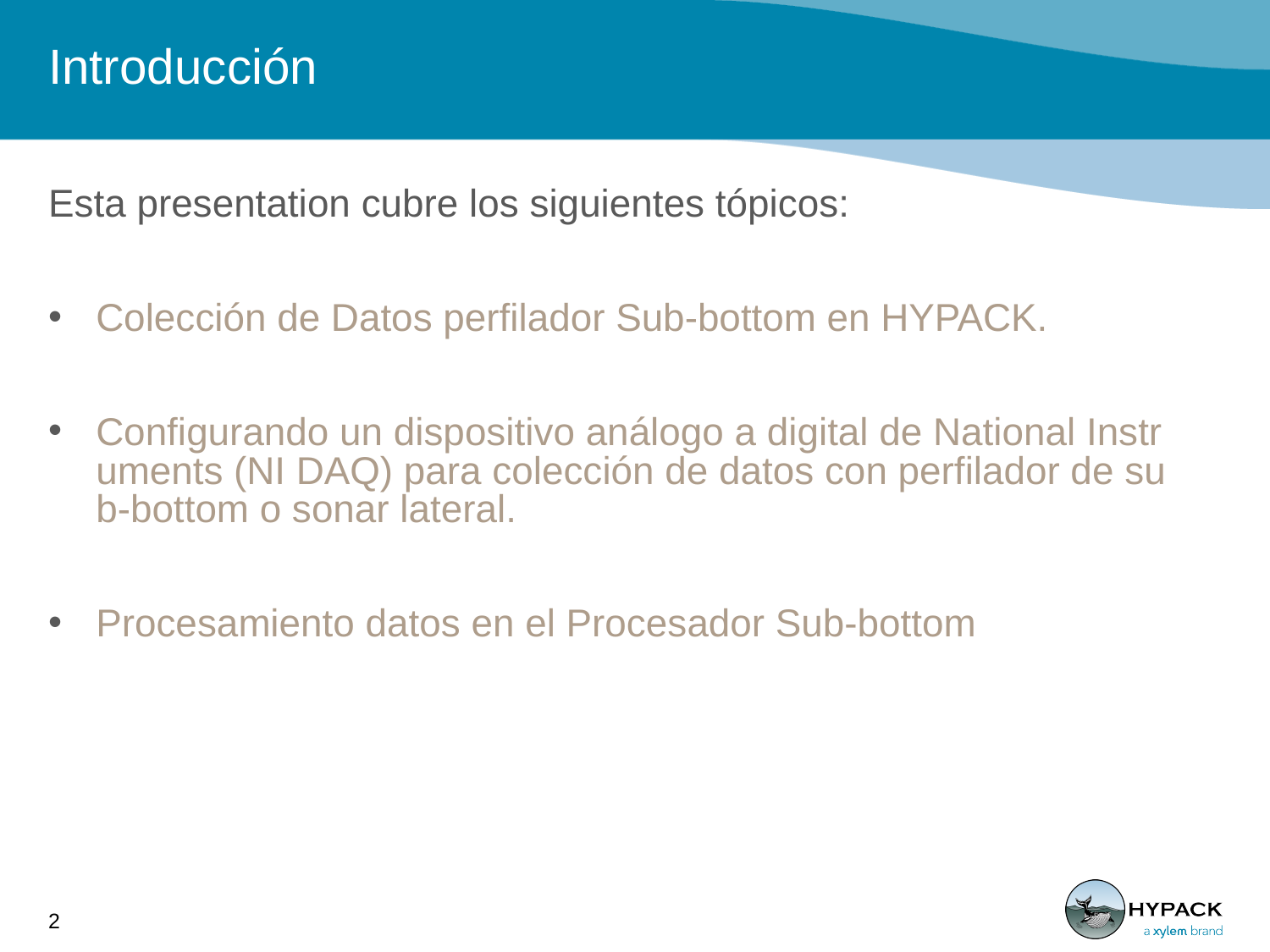

# Introducción
Esta presentation cubre los siguientes tópicos:

Colección de Datos perfilador Sub-bottom en HYPACK.

Configurando un dispositivo análogo a digital de National Instruments (NI DAQ) para colección de datos con perfilador de sub-bottom o sonar lateral.

Procesamiento datos en el Procesador Sub-bottom
2